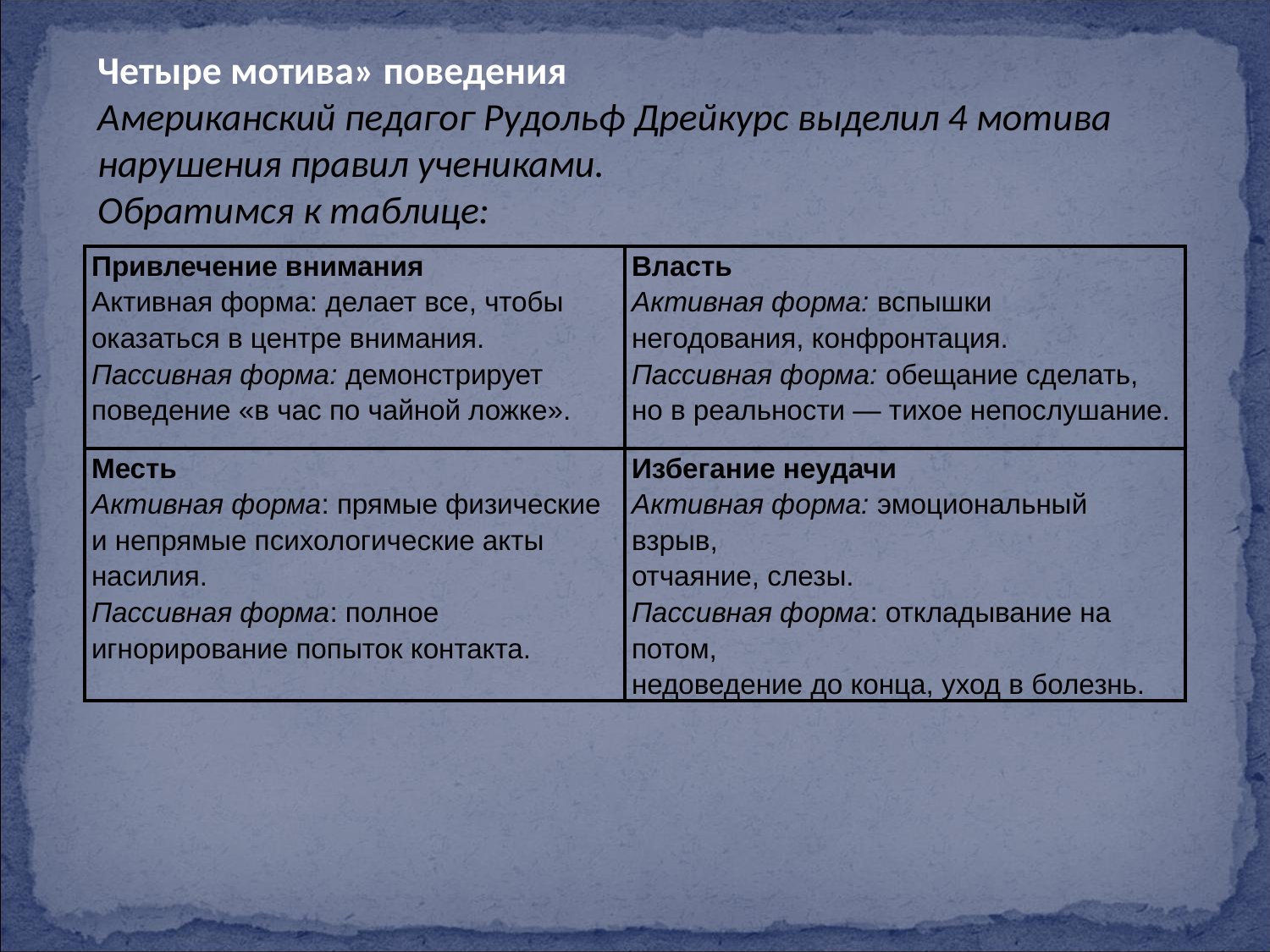

Четыре мотива» поведения
Американский педагог Рудольф Дрейкурс выделил 4 мотива нарушения правил учениками.
Обратимся к таблице:

| Привлечение внимания Активная форма: делает все, чтобы оказаться в центре внимания. Пассивная форма: демонстрирует поведение «в час по чайной ложке». | Власть Активная форма: вспышки негодования, конфронтация. Пассивная форма: обещание сделать, но в реальности — тихое непослушание. |
| --- | --- |
| Месть Активная форма: прямые физические и непрямые психологические акты насилия. Пассивная форма: полное игнорирование попыток контакта. | Избегание неудачи Активная форма: эмоциональный взрыв, отчаяние, слезы. Пассивная форма: откладывание на потом, недоведение до конца, уход в болезнь. |